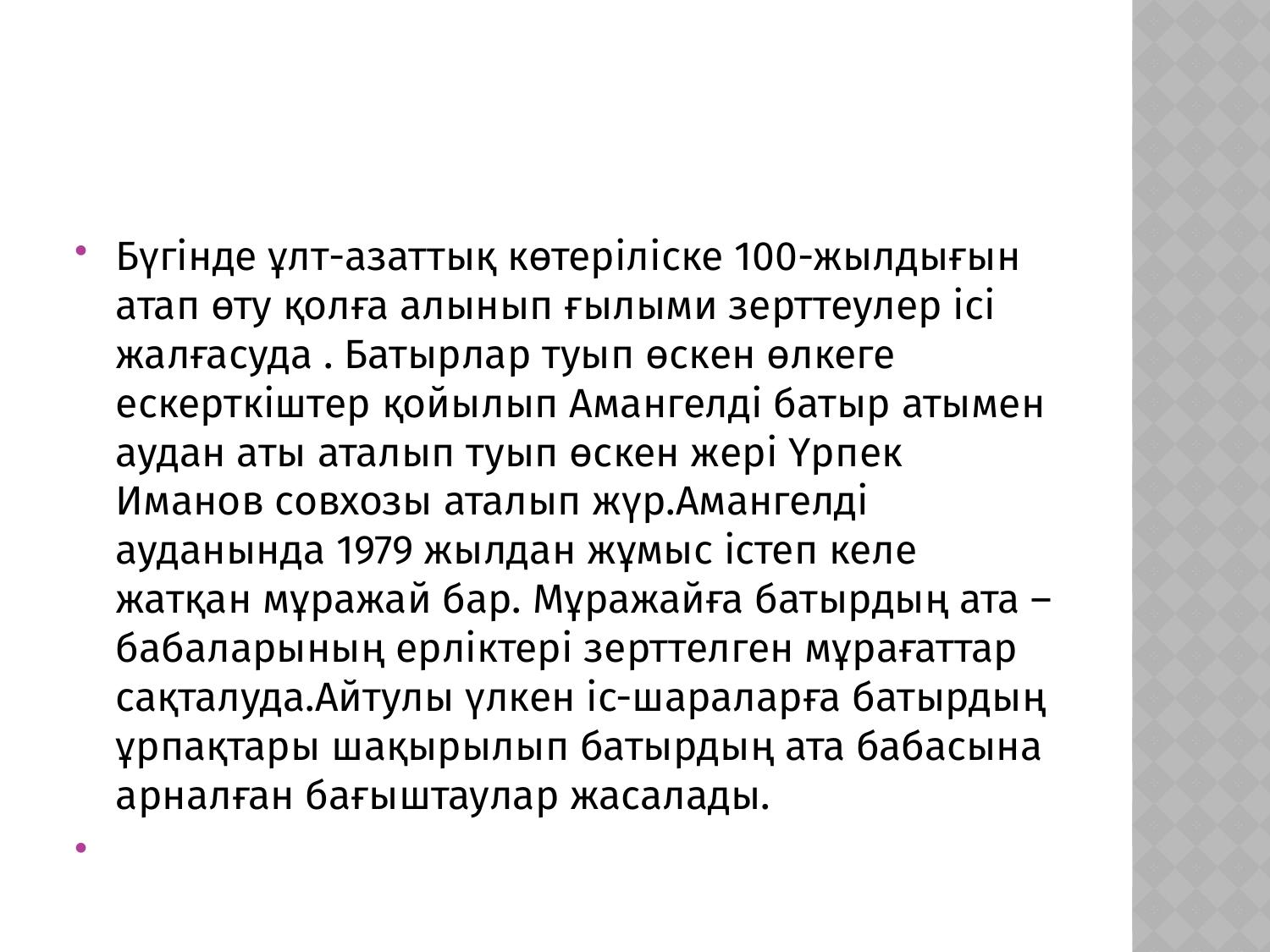

Бүгінде ұлт-азаттық көтеріліске 100-жылдығын атап өту қолға алынып ғылыми зерттеулер ісі жалғасуда . Батырлар туып өскен өлкеге ескерткіштер қойылып Амангелді батыр атымен аудан аты аталып туып өскен жері Үрпек Иманов совхозы аталып жүр.Амангелді ауданында 1979 жылдан жұмыс істеп келе жатқан мұражай бар. Мұражайға батырдың ата –бабаларының ерліктері зерттелген мұрағаттар сақталуда.Айтулы үлкен іс-шараларға батырдың ұрпақтары шақырылып батырдың ата бабасына арналған бағыштаулар жасалады.